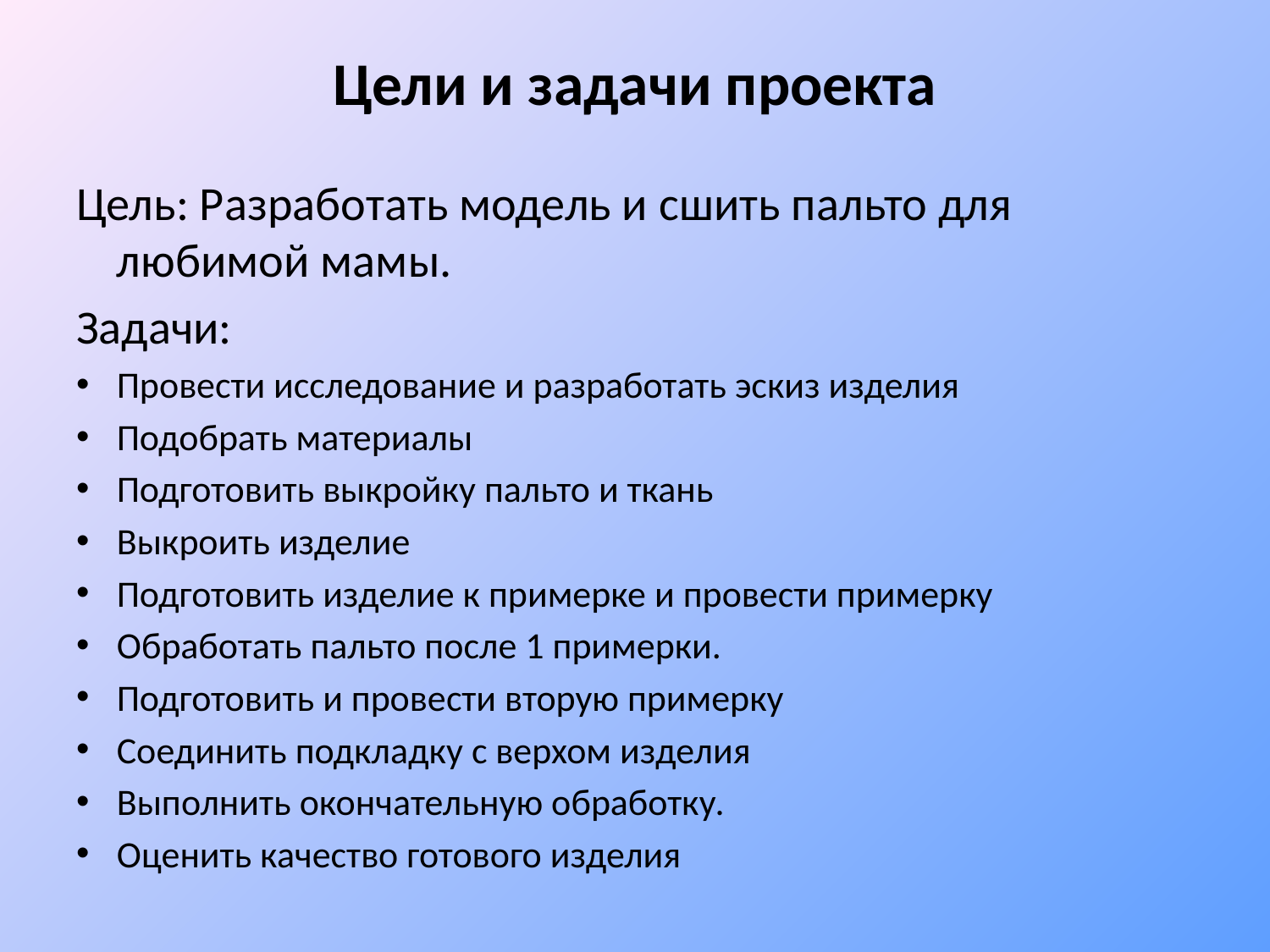

# Цели и задачи проекта
Цель: Разработать модель и сшить пальто для любимой мамы.
Задачи:
Провести исследование и разработать эскиз изделия
Подобрать материалы
Подготовить выкройку пальто и ткань
Выкроить изделие
Подготовить изделие к примерке и провести примерку
Обработать пальто после 1 примерки.
Подготовить и провести вторую примерку
Соединить подкладку с верхом изделия
Выполнить окончательную обработку.
Оценить качество готового изделия